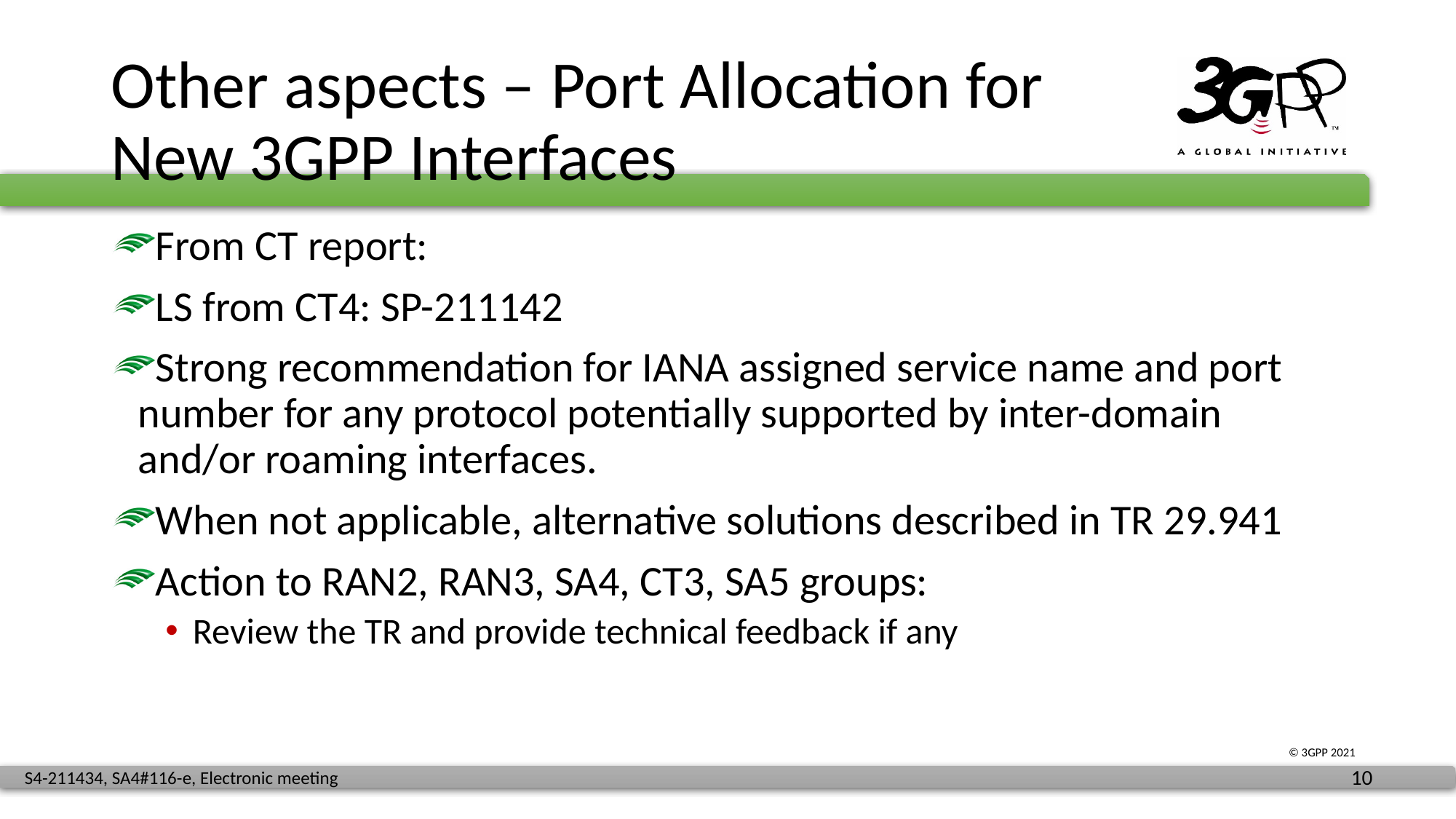

# Other aspects – Port Allocation for New 3GPP Interfaces
From CT report:
LS from CT4: SP-211142
Strong recommendation for IANA assigned service name and port number for any protocol potentially supported by inter-domain and/or roaming interfaces.
When not applicable, alternative solutions described in TR 29.941
Action to RAN2, RAN3, SA4, CT3, SA5 groups:
Review the TR and provide technical feedback if any